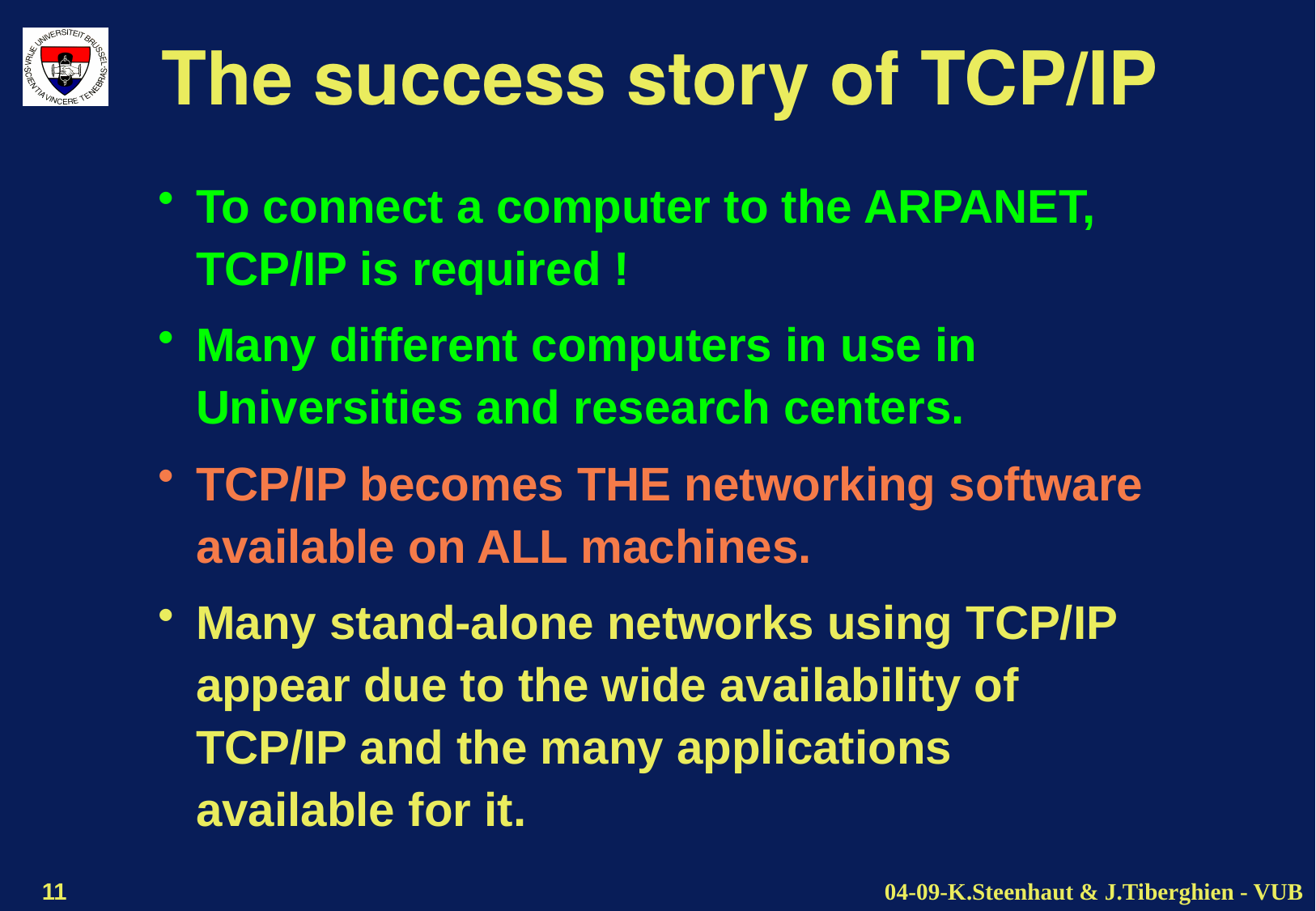

# The success story of TCP/IP
To connect a computer to the ARPANET, TCP/IP is required !
Many different computers in use in Universities and research centers.
TCP/IP becomes THE networking software available on ALL machines.
Many stand-alone networks using TCP/IP appear due to the wide availability of TCP/IP and the many applications available for it.
11